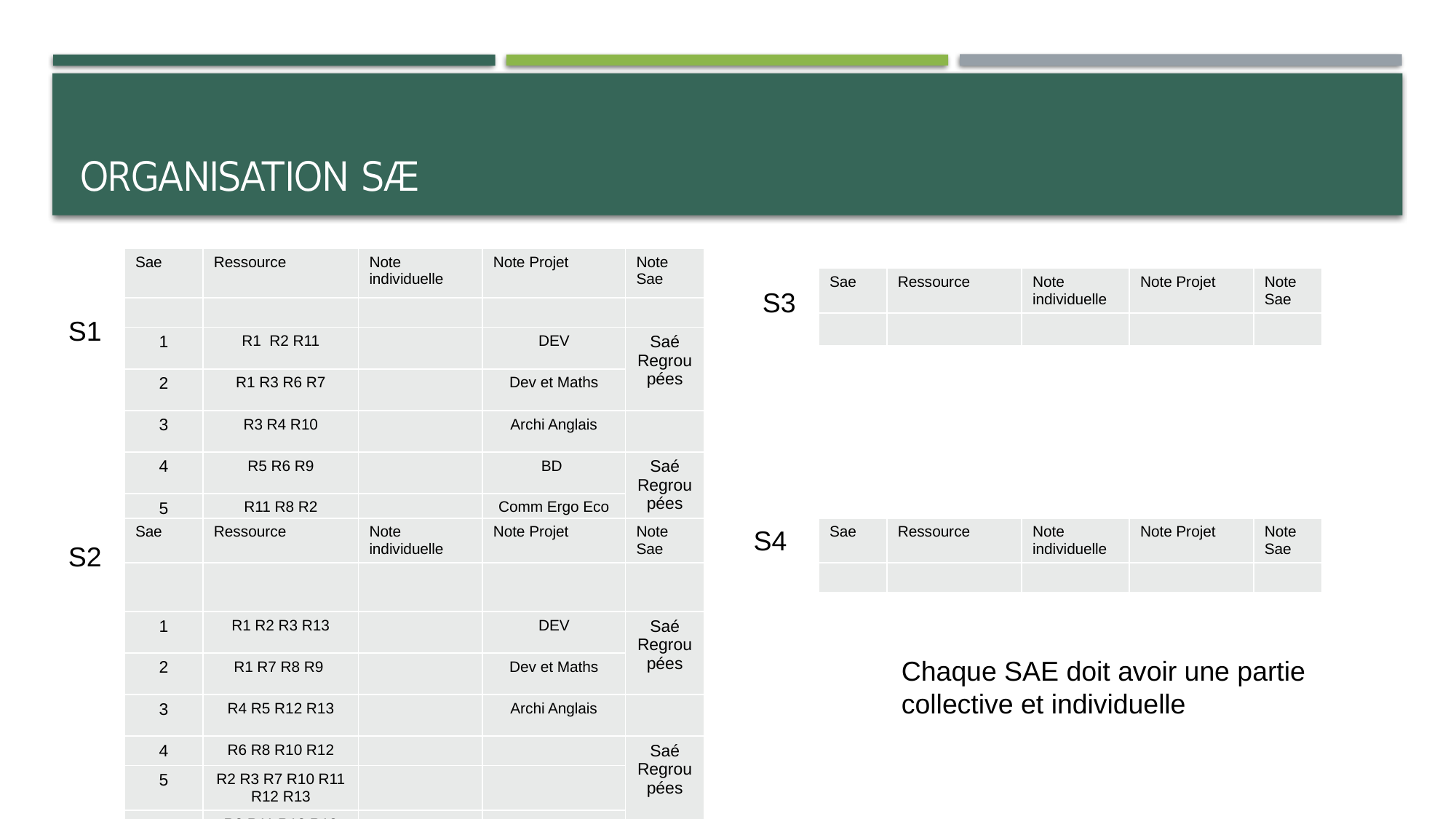

ORGANISATION SAE
| Sae | Ressource | Note individuelle | Note Projet | Note Sae |
| --- | --- | --- | --- | --- |
|  |  |  |  |  |
| 1 | R1 R2 R11 |  | DEV | Saé Regroupées |
| 2 | R1 R3 R6 R7 |  | Dev et Maths |  |
| 3 | R3 R4 R10 |  | Archi Anglais |  |
| 4 | R5 R6 R9 |  | BD | Saé Regroupées |
| 5 | R11 R8 R2 |  | Comm Ergo Eco |  |
| 6 | R8 R2 R11 R10 |  | Comm Dev Web Eco |  |
| Sae | Ressource | Note individuelle | Note Projet | Note Sae |
| --- | --- | --- | --- | --- |
|  |  |  |  |  |
S3
S1
| Sae | Ressource | Note individuelle | Note Projet | Note Sae |
| --- | --- | --- | --- | --- |
|  |  |  |  |  |
| 1 | R1 R2 R3 R13 |  | DEV | Saé Regroupées |
| 2 | R1 R7 R8 R9 |  | Dev et Maths |  |
| 3 | R4 R5 R12 R13 |  | Archi Anglais |  |
| 4 | R6 R8 R10 R12 |  |  | Saé Regroupées |
| 5 | R2 R3 R7 R10 R11 R12 R13 |  |  |  |
| 6 | R2 R11 R12 R13 R14 |  |  |  |
S4
| Sae | Ressource | Note individuelle | Note Projet | Note Sae |
| --- | --- | --- | --- | --- |
|  |  |  |  |  |
S2
Chaque SAE doit avoir une partie collective et individuelle